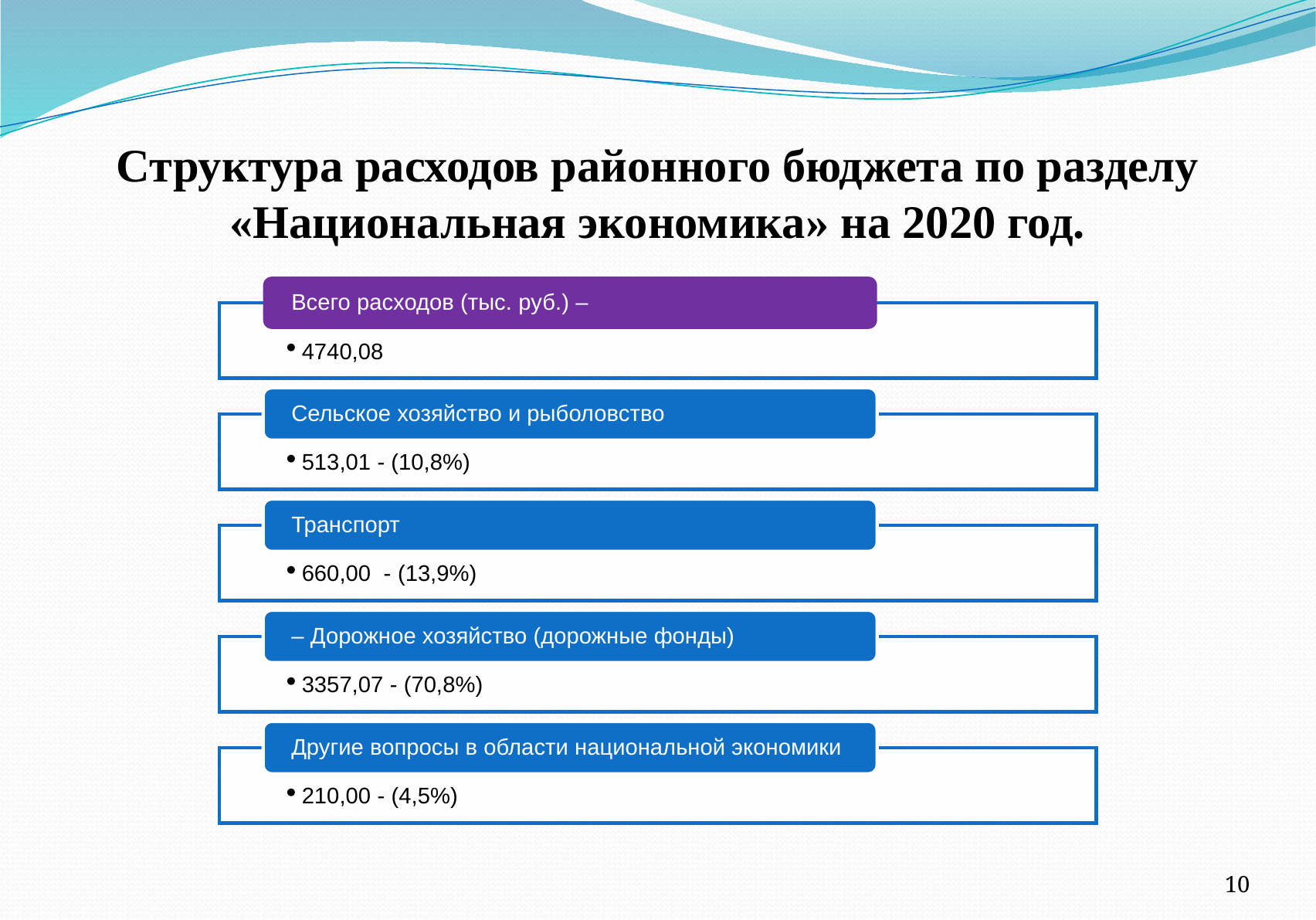

Структура расходов районного бюджета по разделу «Национальная экономика» на 2020 год.

Всего расходов (тыс. руб.) –
4740,08
Сельское хозяйство и рыболовство
513,01 - (10,8%)
Транспорт
660,00  - (13,9%)
– Дорожное хозяйство (дорожные фонды)
3357,07 - (70,8%)
Другие вопросы в области национальной экономики
210,00 - (4,5%)
10